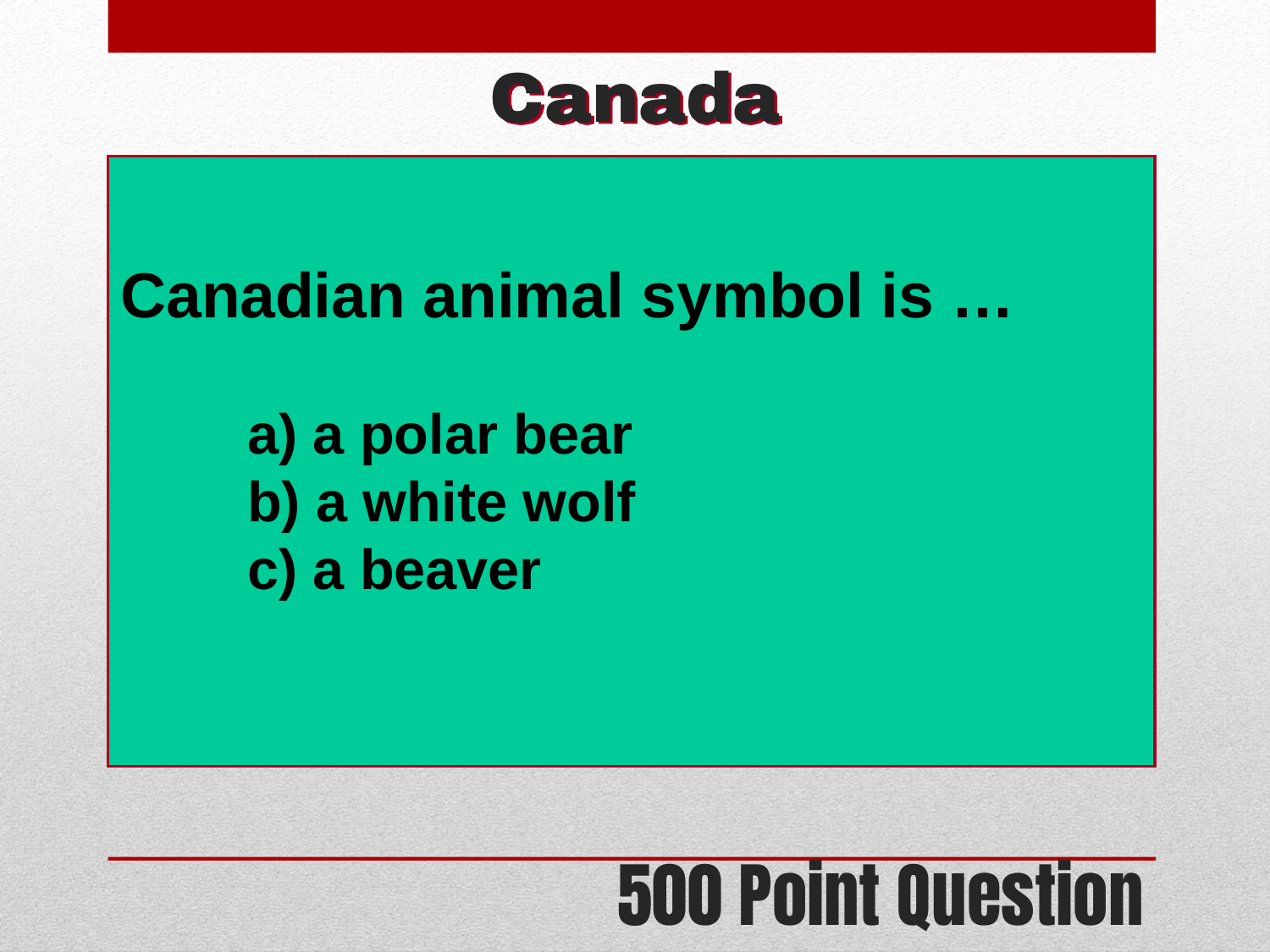

Canada
Canadian animal symbol is …

	a) a polar bear
	b) a white wolf
	c) a beaver

500 Point Question